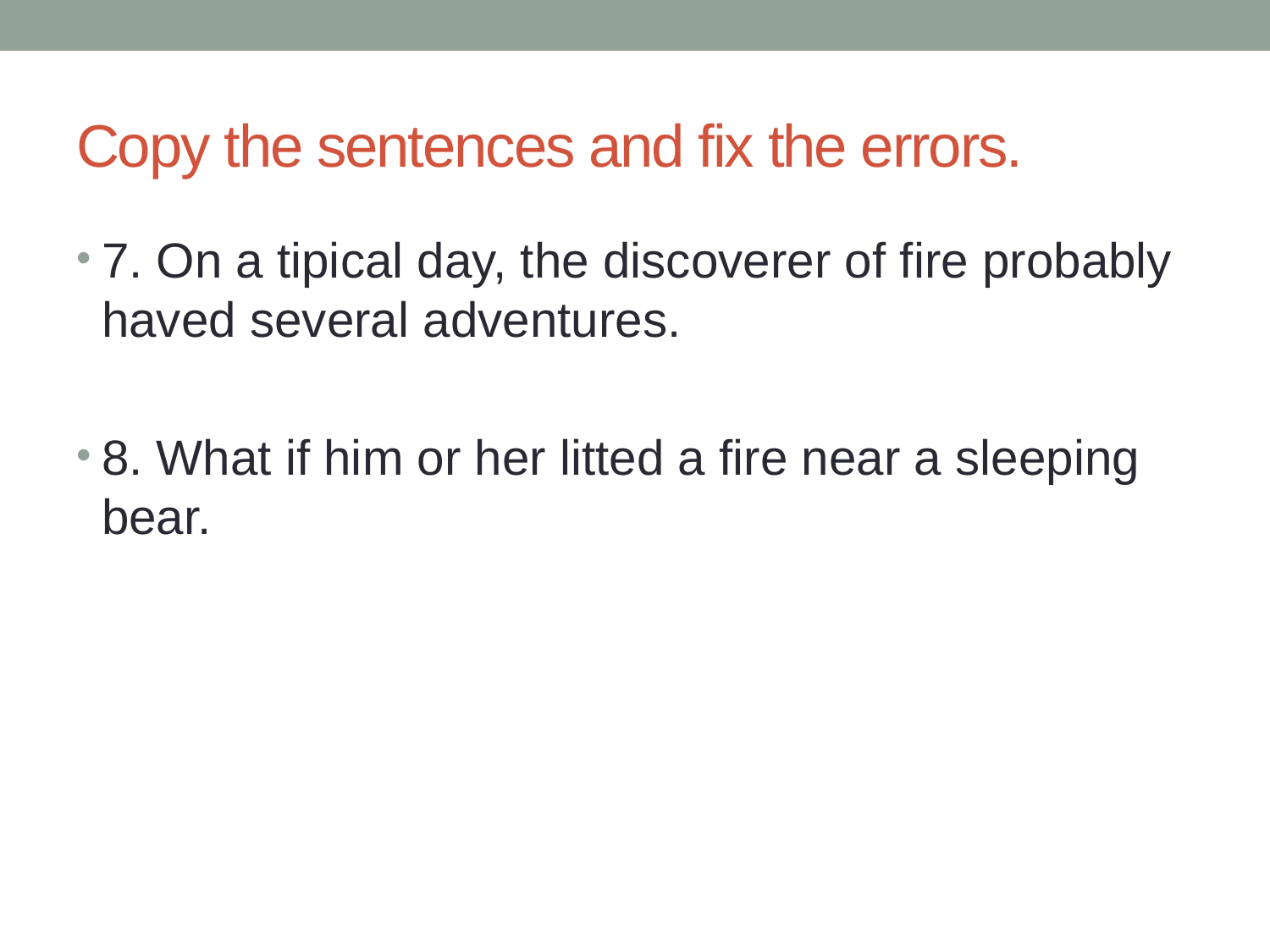

# Copy the sentences and fix the errors.
7. On a tipical day, the discoverer of fire probably haved several adventures.

8. What if him or her litted a fire near a sleeping bear.